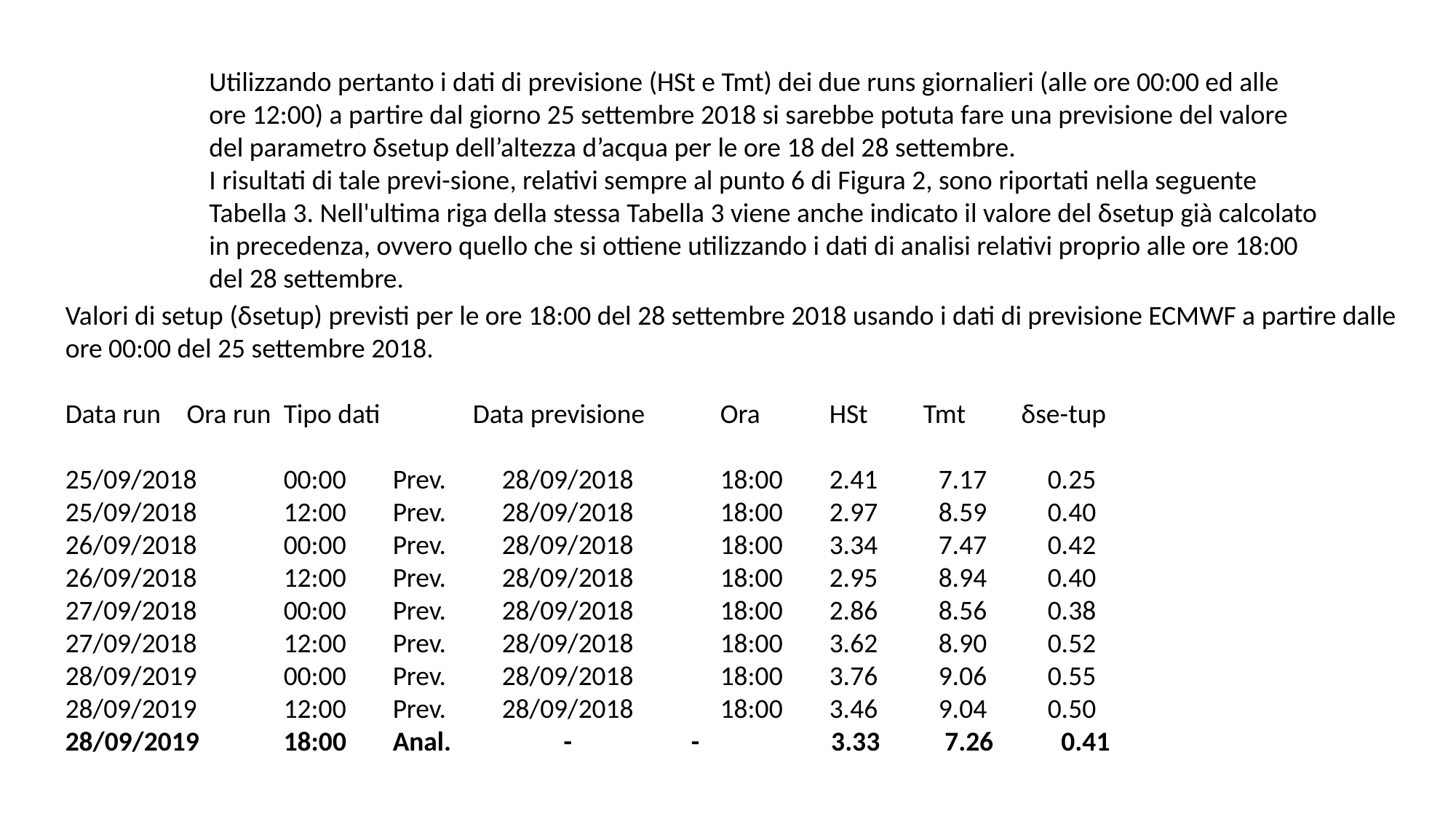

Utilizzando pertanto i dati di previsione (HSt e Tmt) dei due runs giornalieri (alle ore 00:00 ed alle ore 12:00) a partire dal giorno 25 settembre 2018 si sarebbe potuta fare una previsione del valore del parametro δsetup dell’altezza d’acqua per le ore 18 del 28 settembre.
I risultati di tale previ-sione, relativi sempre al punto 6 di Figura 2, sono riportati nella seguente Tabella 3. Nell'ultima riga della stessa Tabella 3 viene anche indicato il valore del δsetup già calcolato in precedenza, ovvero quello che si ottiene utilizzando i dati di analisi relativi proprio alle ore 18:00 del 28 settembre.

Valori di setup (δsetup) previsti per le ore 18:00 del 28 settembre 2018 usando i dati di previsione ECMWF a partire dalle ore 00:00 del 25 settembre 2018.

Data run	  Ora run	Tipo dati	             Data previsione	Ora 	HSt         Tmt         δse-tup

25/09/2018	00:00	Prev.	28/09/2018	18:00	2.41	7.17	0.25
25/09/2018	12:00	Prev.	28/09/2018	18:00	2.97	8.59	0.40
26/09/2018	00:00	Prev.	28/09/2018	18:00	3.34	7.47	0.42
26/09/2018	12:00	Prev.	28/09/2018	18:00	2.95	8.94	0.40
27/09/2018	00:00	Prev.	28/09/2018	18:00	2.86	8.56	0.38
27/09/2018	12:00	Prev.	28/09/2018	18:00	3.62	8.90	0.52
28/09/2019	00:00	Prev.	28/09/2018	18:00	3.76	9.06	0.55
28/09/2019	12:00	Prev.	28/09/2018	18:00	3.46	9.04	0.50
28/09/2019	18:00	Anal.	          -	             -	                  3.33	 7.26           0.41